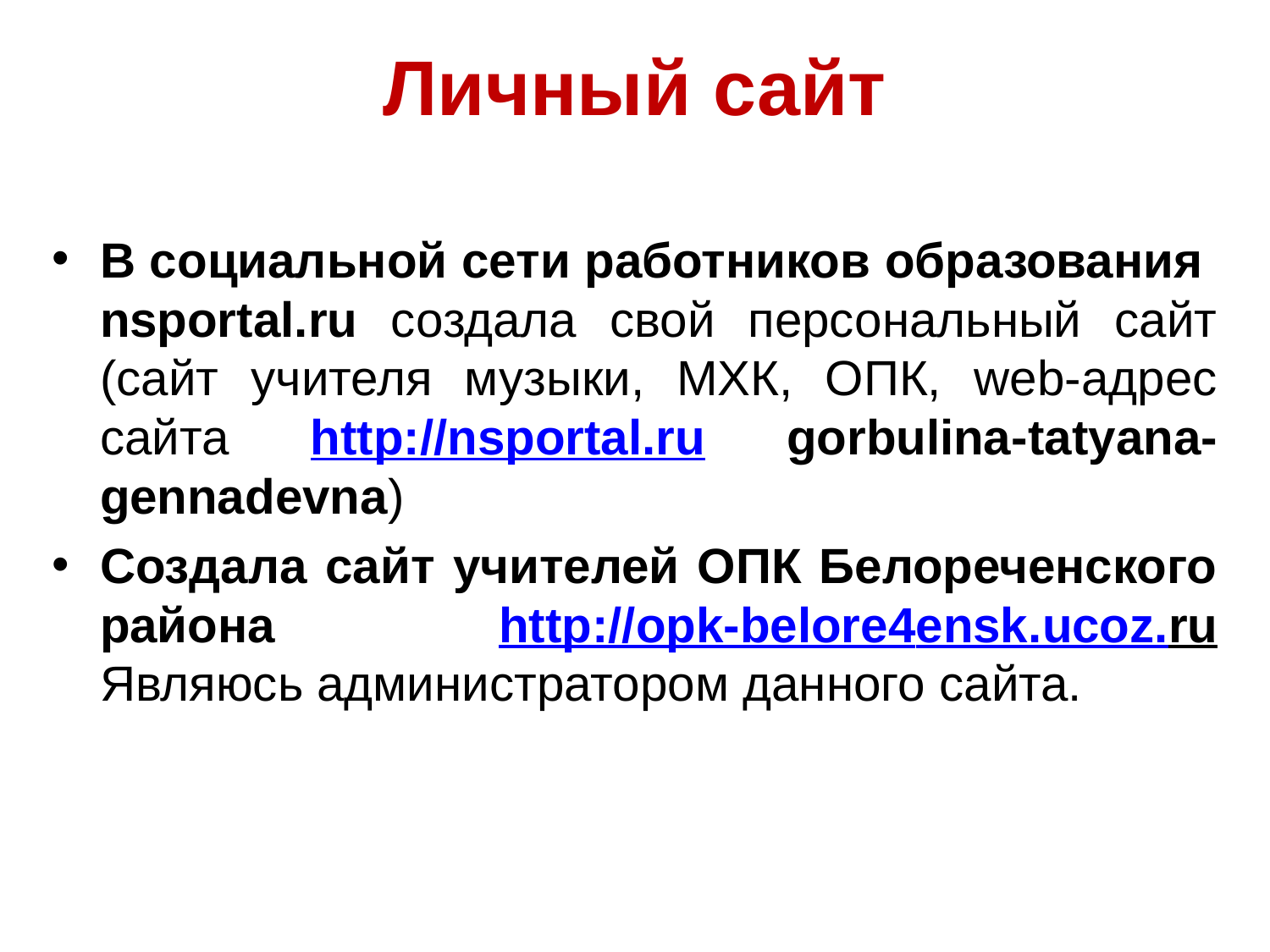

# Личный сайт
В социальной сети работников образования  nsportal.ru создала свой персональный сайт (сайт учителя музыки, МХК, ОПК, web-адрес сайта http://nsportal.ru gorbulina-tatyana-gennadevna)
Создала сайт учителей ОПК Белореченского района http://opk-belore4ensk.ucoz.ru Являюсь администратором данного сайта.